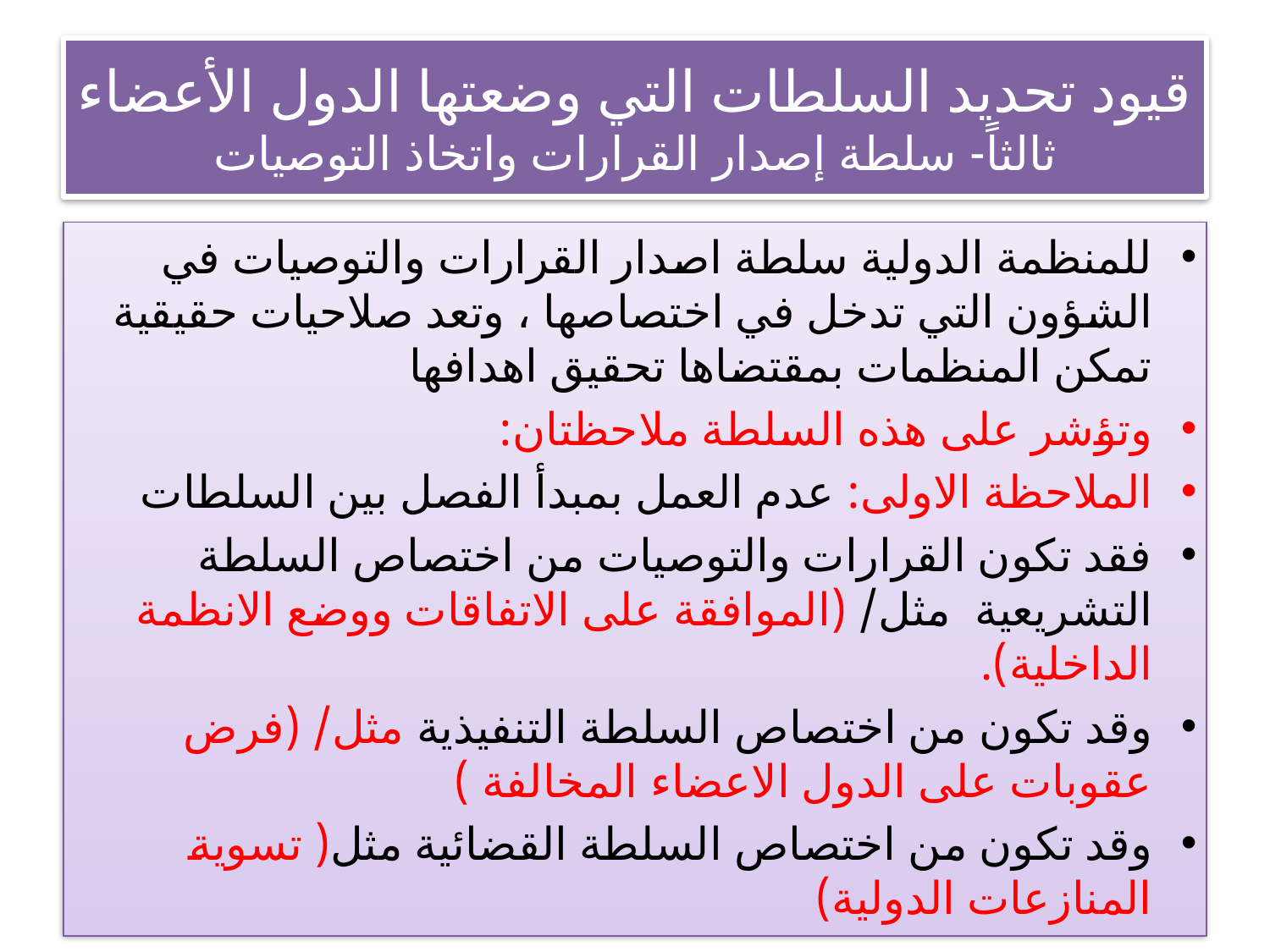

# قيود تحديد السلطات التي وضعتها الدول الأعضاء ثالثاً- سلطة إصدار القرارات واتخاذ التوصيات
للمنظمة الدولية سلطة اصدار القرارات والتوصيات في الشؤون التي تدخل في اختصاصها ، وتعد صلاحيات حقيقية تمكن المنظمات بمقتضاها تحقيق اهدافها
وتؤشر على هذه السلطة ملاحظتان:
الملاحظة الاولى: عدم العمل بمبدأ الفصل بين السلطات
فقد تكون القرارات والتوصيات من اختصاص السلطة التشريعية  مثل/ (الموافقة على الاتفاقات ووضع الانظمة الداخلية).
وقد تكون من اختصاص السلطة التنفيذية مثل/ (فرض عقوبات على الدول الاعضاء المخالفة )
وقد تكون من اختصاص السلطة القضائية مثل( تسوية المنازعات الدولية)